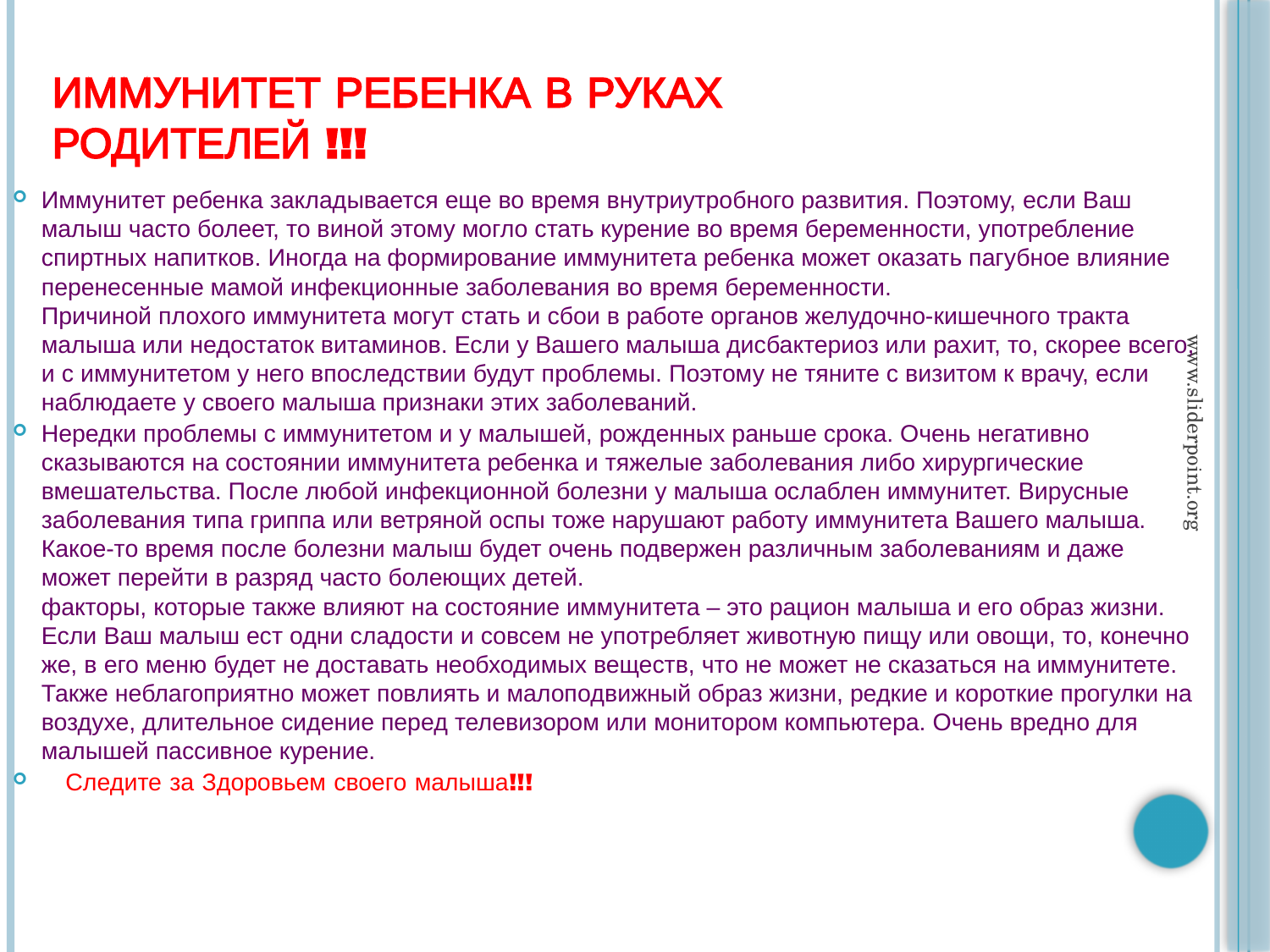

# Иммунитет ребенка в руках         родителей !!!
Иммунитет ребенка закладывается еще во время внутриутробного развития. Поэтому, если Ваш малыш часто болеет, то виной этому могло стать курение во время беременности, употребление спиртных напитков. Иногда на формирование иммунитета ребенка может оказать пагубное влияние перенесенные мамой инфекционные заболевания во время беременности.
Причиной плохого иммунитета могут стать и сбои в работе органов желудочно-кишечного тракта малыша или недостаток витаминов. Если у Вашего малыша дисбактериоз или рахит, то, скорее всего, и с иммунитетом у него впоследствии будут проблемы. Поэтому не тяните с визитом к врачу, если наблюдаете у своего малыша признаки этих заболеваний.
Нередки проблемы с иммунитетом и у малышей, рожденных раньше срока. Очень негативно сказываются на состоянии иммунитета ребенка и тяжелые заболевания либо хирургические вмешательства. После любой инфекционной болезни у малыша ослаблен иммунитет. Вирусные заболевания типа гриппа или ветряной оспы тоже нарушают работу иммунитета Вашего малыша. Какое-то время после болезни малыш будет очень подвержен различным заболеваниям и даже может перейти в разряд часто болеющих детей.
факторы, которые также влияют на состояние иммунитета – это рацион малыша и его образ жизни. Если Ваш малыш ест одни сладости и совсем не употребляет животную пищу или овощи, то, конечно же, в его меню будет не доставать необходимых веществ, что не может не сказаться на иммунитете. Также неблагоприятно может повлиять и малоподвижный образ жизни, редкие и короткие прогулки на воздухе, длительное сидение перед телевизором или монитором компьютера. Очень вредно для малышей пассивное курение.
   Следите за Здоровьем своего малыша!!!

www.sliderpoint.org